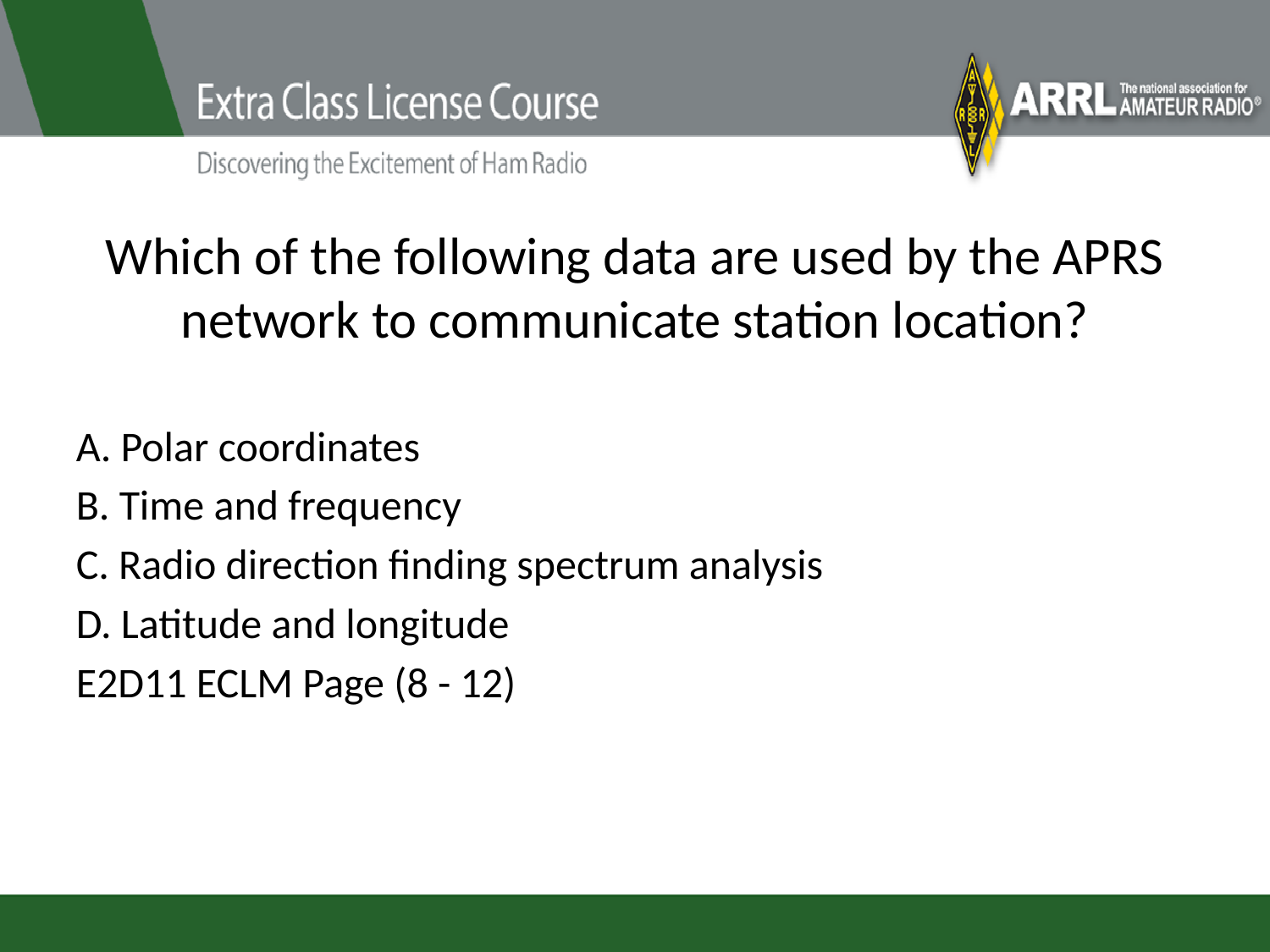

# Which of the following data are used by the APRS network to communicate station location?
A. Polar coordinates
B. Time and frequency
C. Radio direction finding spectrum analysis
D. Latitude and longitude
E2D11 ECLM Page (8 - 12)